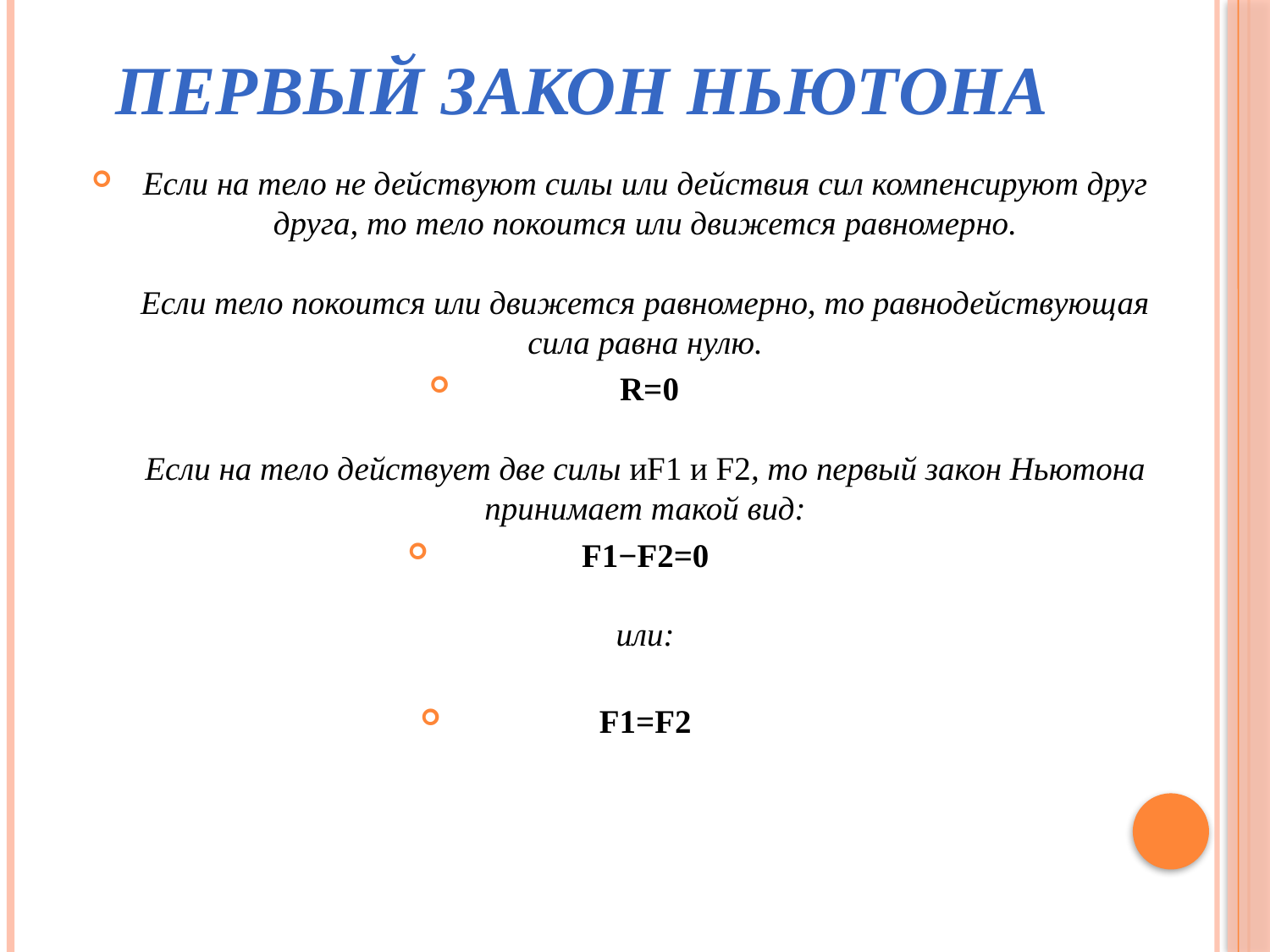

# Первый закон Ньютона
Если на тело не действуют силы или действия сил компенсируют друг друга, то тело покоится или движется равномерно.
Если тело покоится или движется равномерно, то равнодействующая сила равна нулю.
 R=0
Если на тело действует две силы иF1 и F2, то первый закон Ньютона принимает такой вид:
F1−F2=0
или:
F1=F2